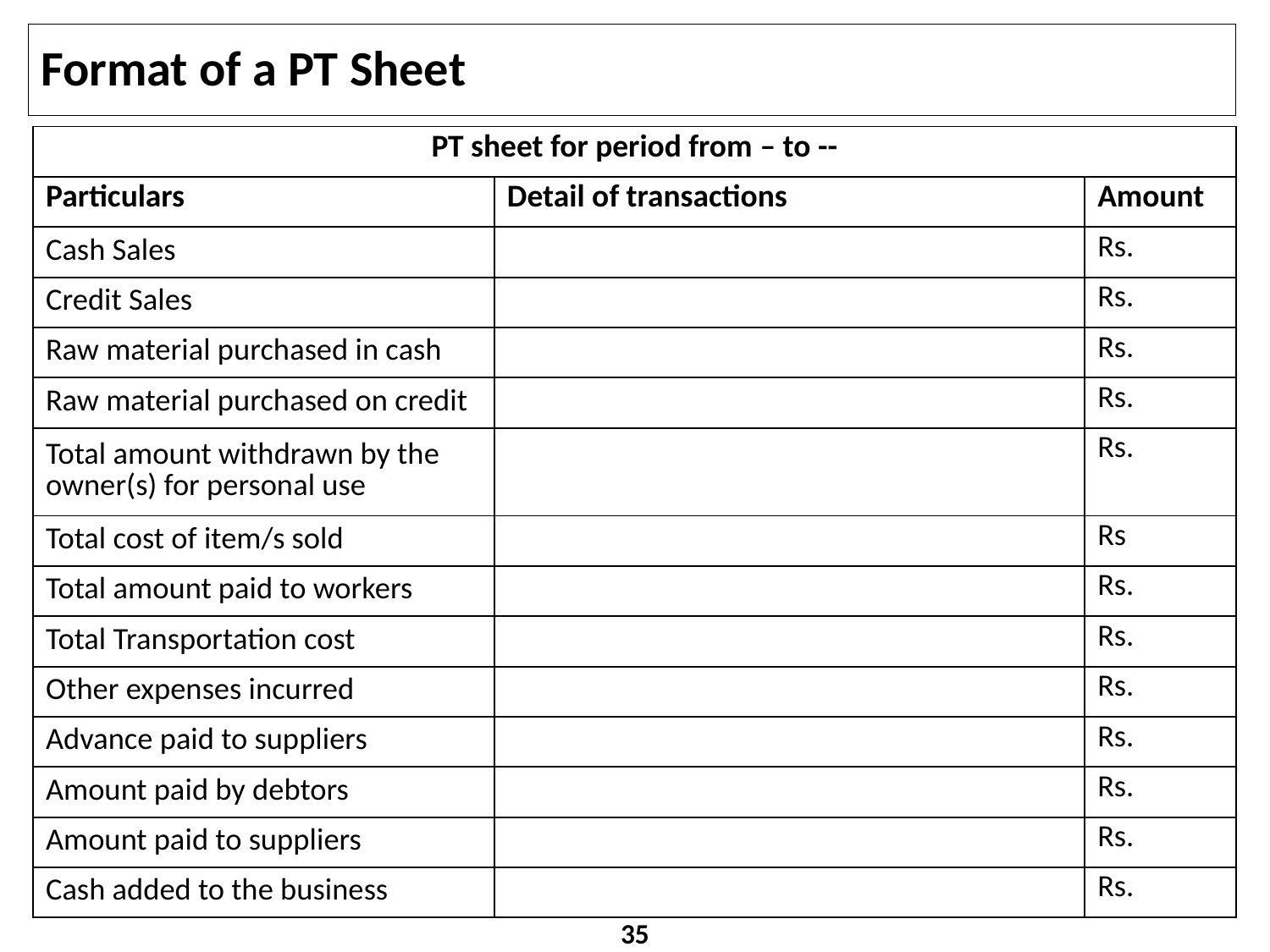

# Format of a PT Sheet
| PT sheet for period from – to -- |  |  |
| --- | --- | --- |
| Particulars | Detail of transactions | Amount |
| Cash Sales |  | Rs. |
| Credit Sales |  | Rs. |
| Raw material purchased in cash |  | Rs. |
| Raw material purchased on credit |  | Rs. |
| Total amount withdrawn by the owner(s) for personal use |  | Rs. |
| Total cost of item/s sold |  | Rs |
| Total amount paid to workers |  | Rs. |
| Total Transportation cost |  | Rs. |
| Other expenses incurred |  | Rs. |
| Advance paid to suppliers |  | Rs. |
| Amount paid by debtors |  | Rs. |
| Amount paid to suppliers |  | Rs. |
| Cash added to the business |  | Rs. |
35